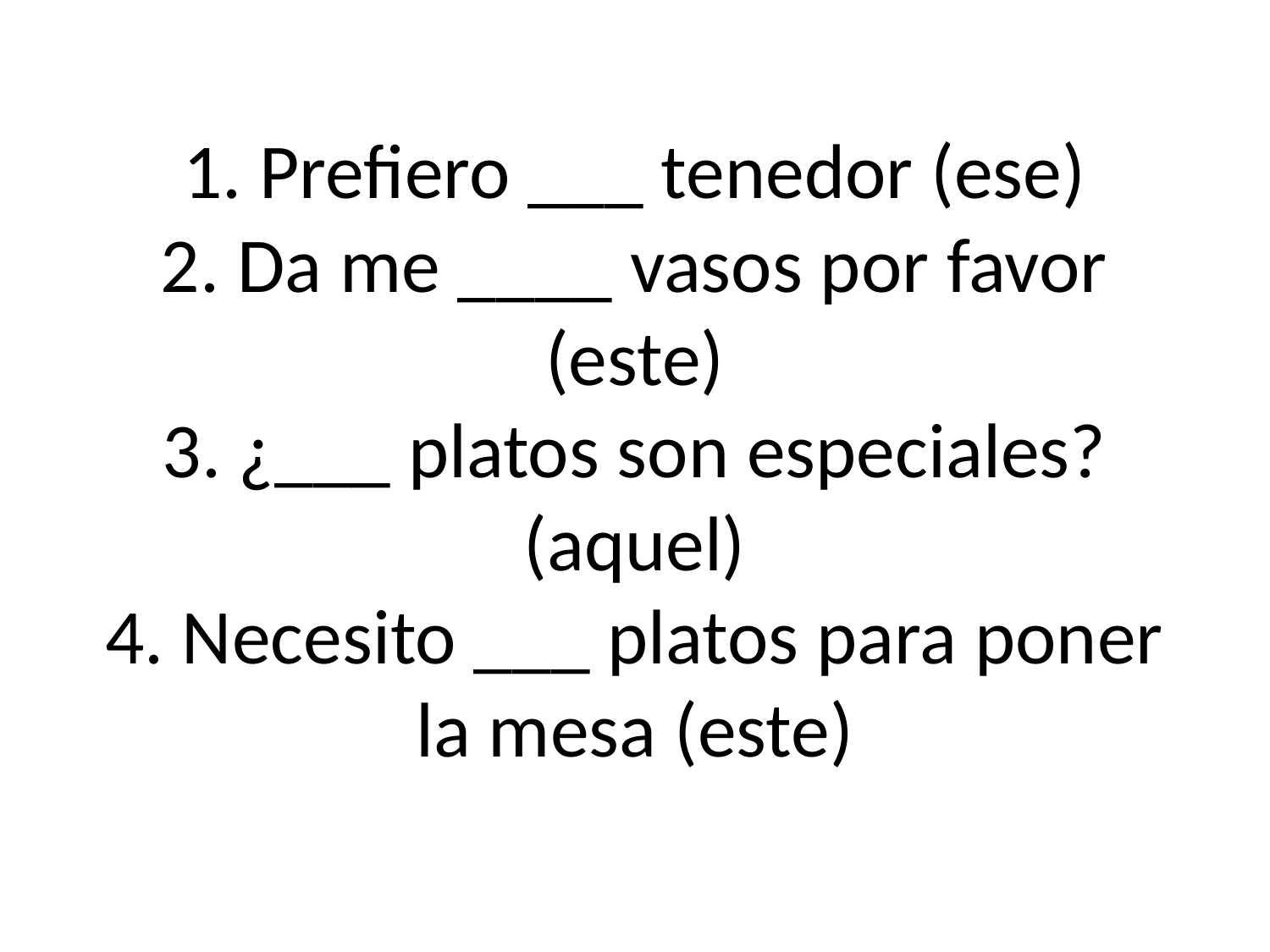

# 1. Prefiero ___ tenedor (ese) 2. Da me ____ vasos por favor (este) 3. ¿___ platos son especiales? (aquel) 4. Necesito ___ platos para poner la mesa (este)